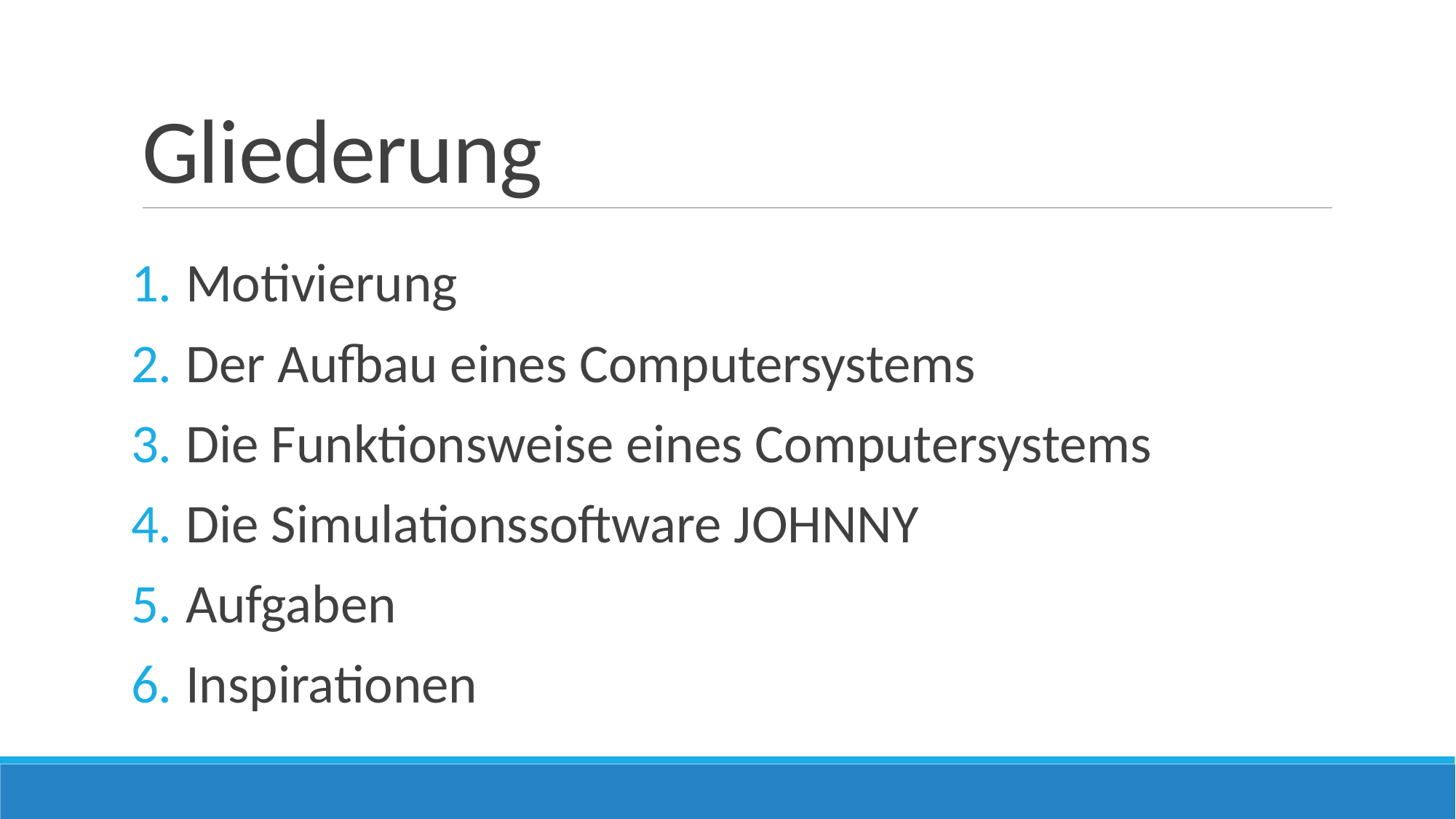

# Gliederung
Motivierung
Der Aufbau eines Computersystems
Die Funktionsweise eines Computersystems
Die Simulationssoftware JOHNNY
Aufgaben
Inspirationen